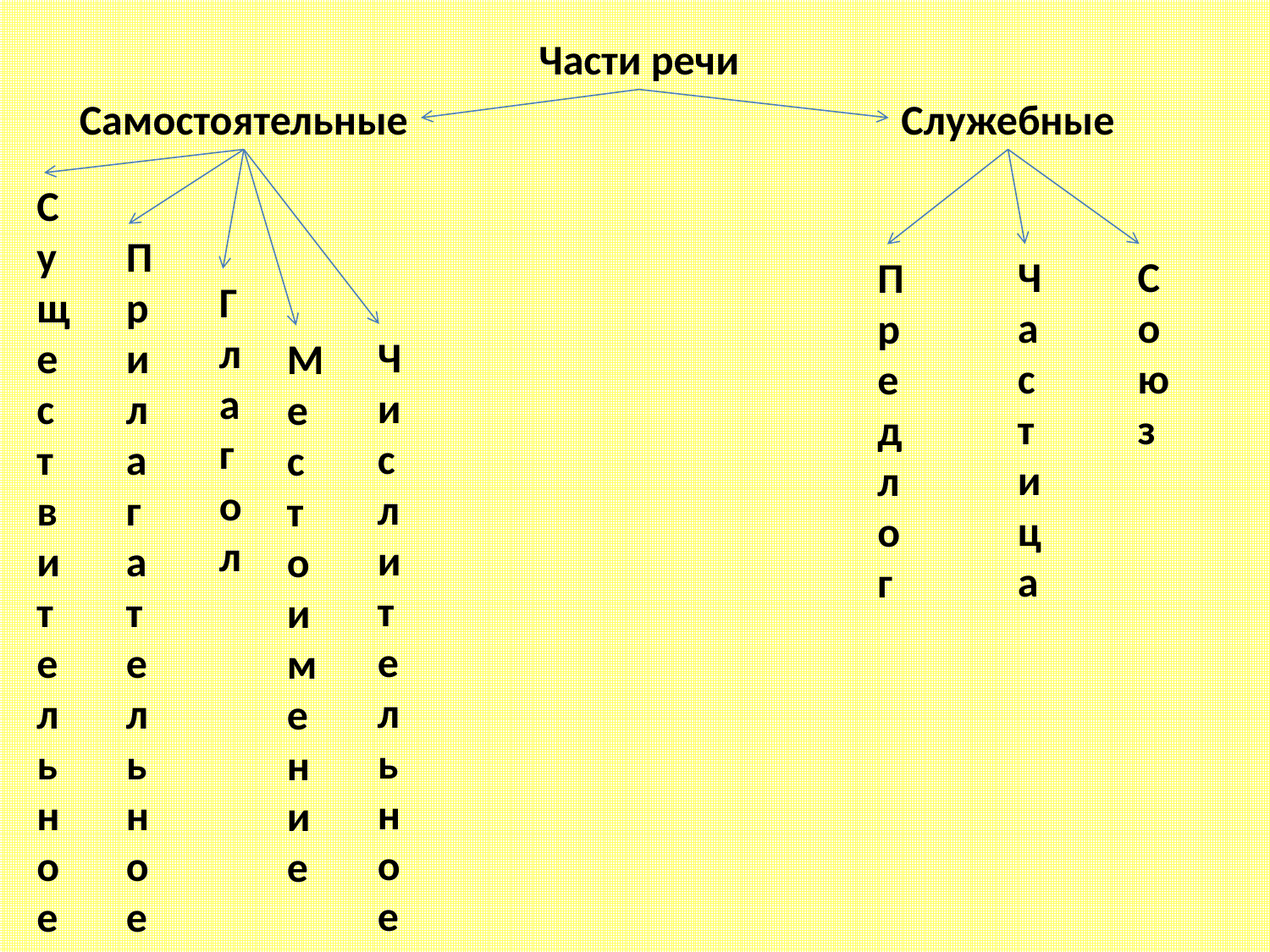

Части речи
Служебные
Самостоятельные
Существительное
Прилагательное
Союз
Частица
Предлог
Глагол
Числительное
Местоимение